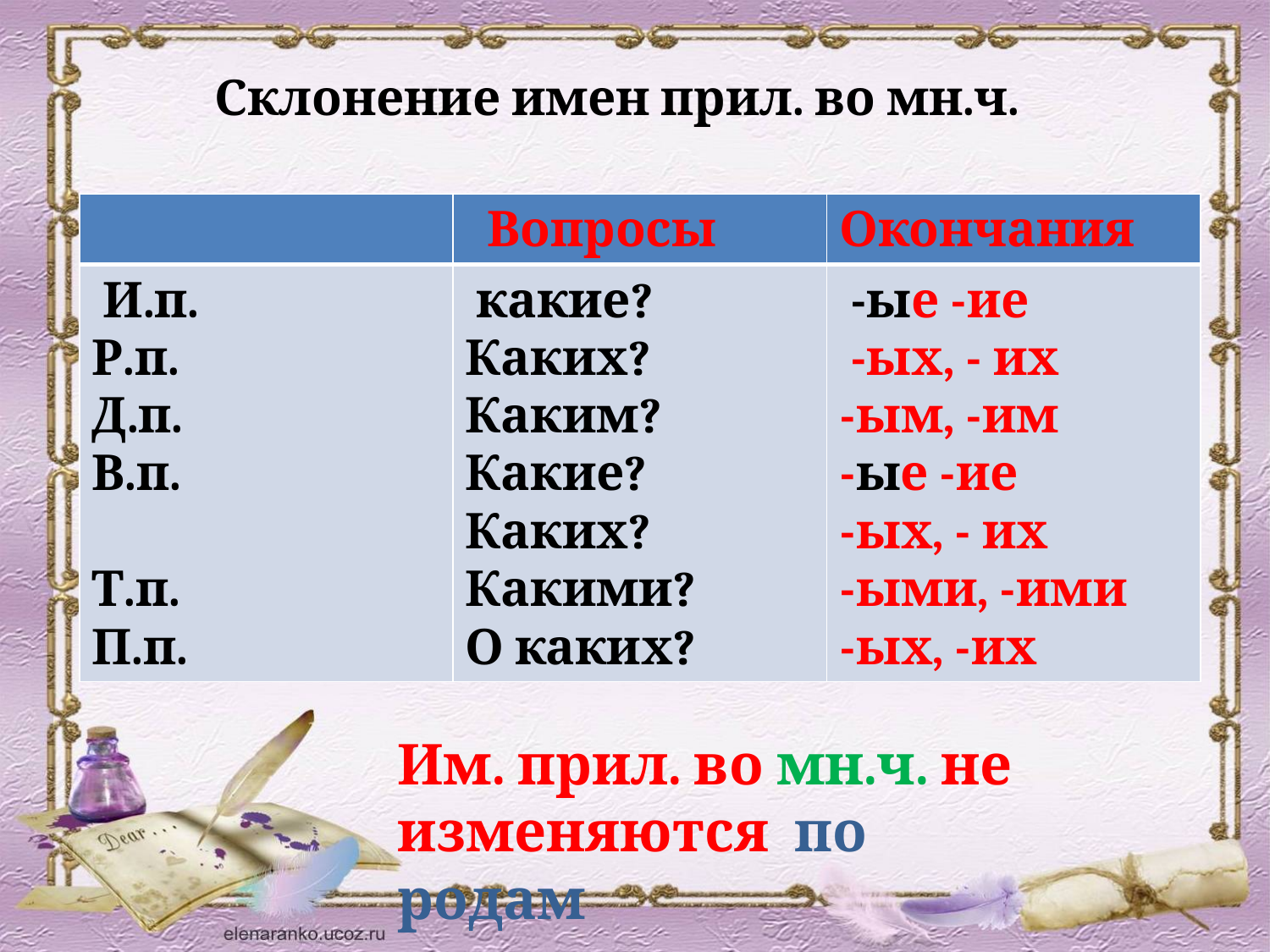

Склонение имен прил. во мн.ч.
|  | Вопросы | Окончания |
| --- | --- | --- |
| И.п. Р.п. Д.п. В.п. Т.п. П.п. | какие? Каких? Каким? Какие? Каких? Какими? О каких? | -ые -ие -ых, - их -ым, -им -ые -ие -ых, - их -ыми, -ими -ых, -их |
Им. прил. во мн.ч. не изменяются  по родам